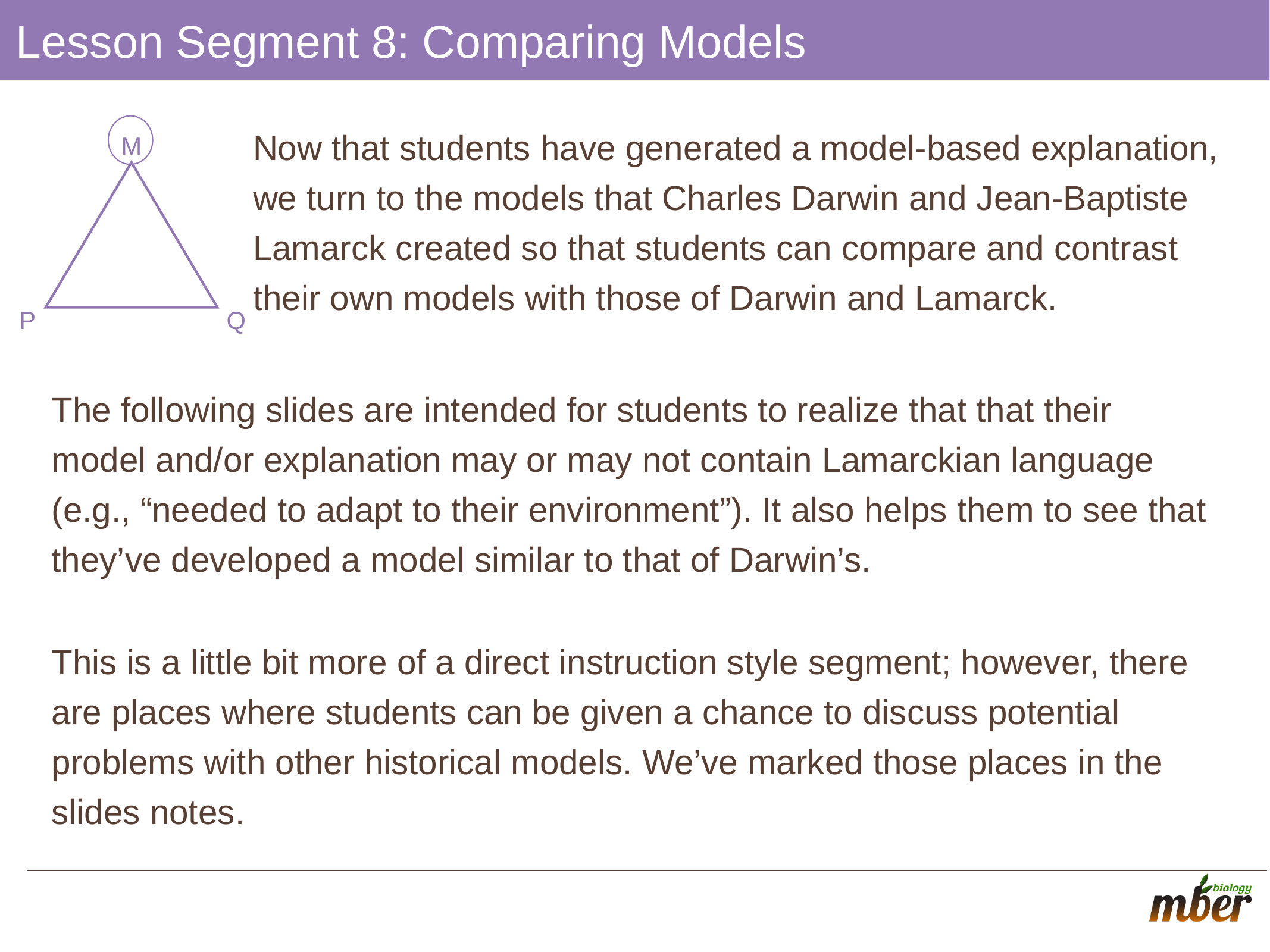

# Lesson Segment 8: Comparing Models
Now that students have generated a model-based explanation, we turn to the models that Charles Darwin and Jean-Baptiste Lamarck created so that students can compare and contrast their own models with those of Darwin and Lamarck.

M

Q
P
The following slides are intended for students to realize that that their model and/or explanation may or may not contain Lamarckian language (e.g., “needed to adapt to their environment”). It also helps them to see that they’ve developed a model similar to that of Darwin’s.
This is a little bit more of a direct instruction style segment; however, there are places where students can be given a chance to discuss potential problems with other historical models. We’ve marked those places in the slides notes.